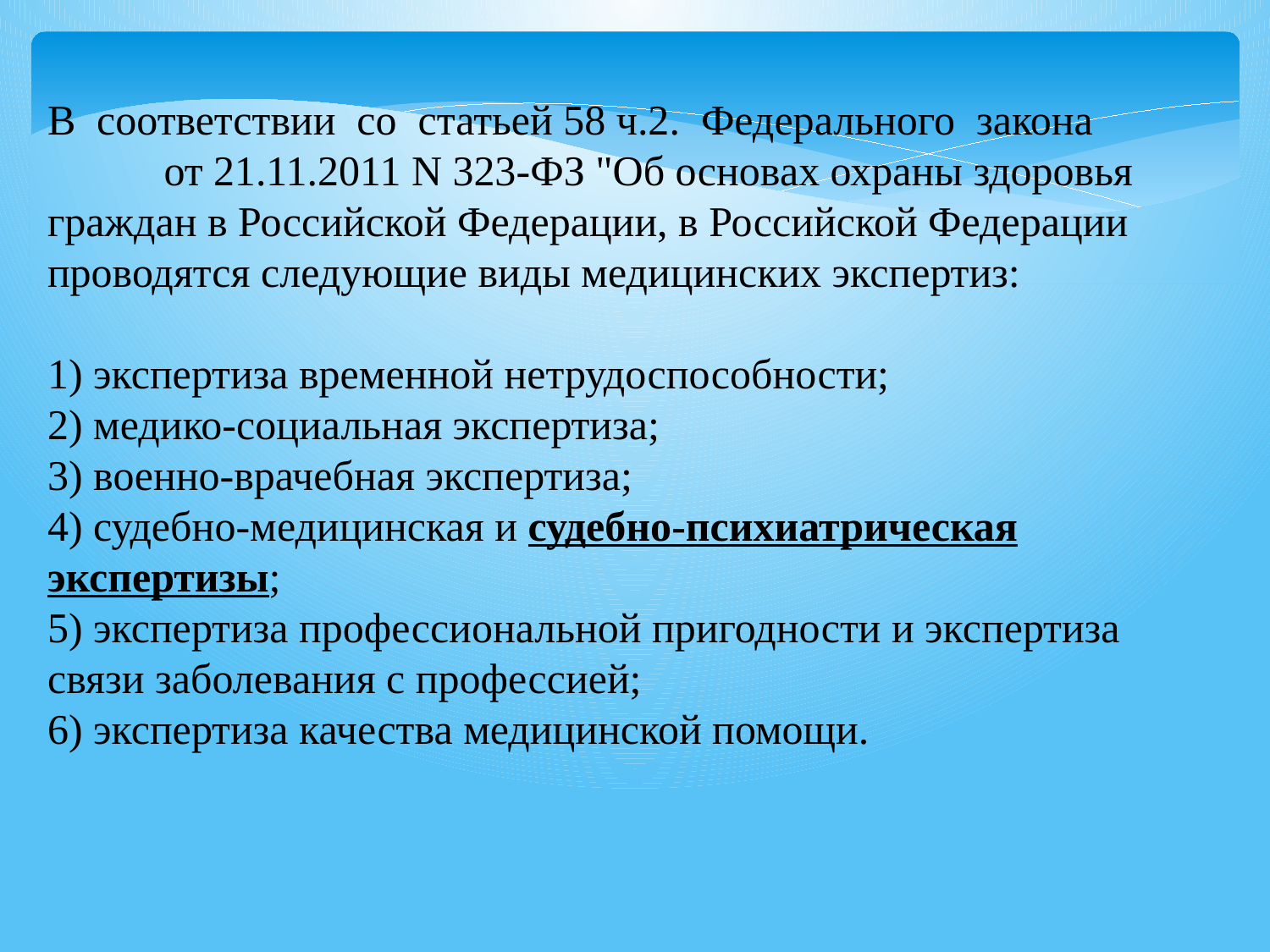

В  соответствии  со  статьей 58 ч.2.  Федерального  закона                        от 21.11.2011 N 323-ФЗ "Об основах охраны здоровья граждан в Российской Федерации, в Российской Федерации проводятся следующие виды медицинских экспертиз:
1) экспертиза временной нетрудоспособности;
2) медико-социальная экспертиза;
3) военно-врачебная экспертиза;
4) судебно-медицинская и судебно-психиатрическая экспертизы;
5) экспертиза профессиональной пригодности и экспертиза связи заболевания с профессией;
6) экспертиза качества медицинской помощи.